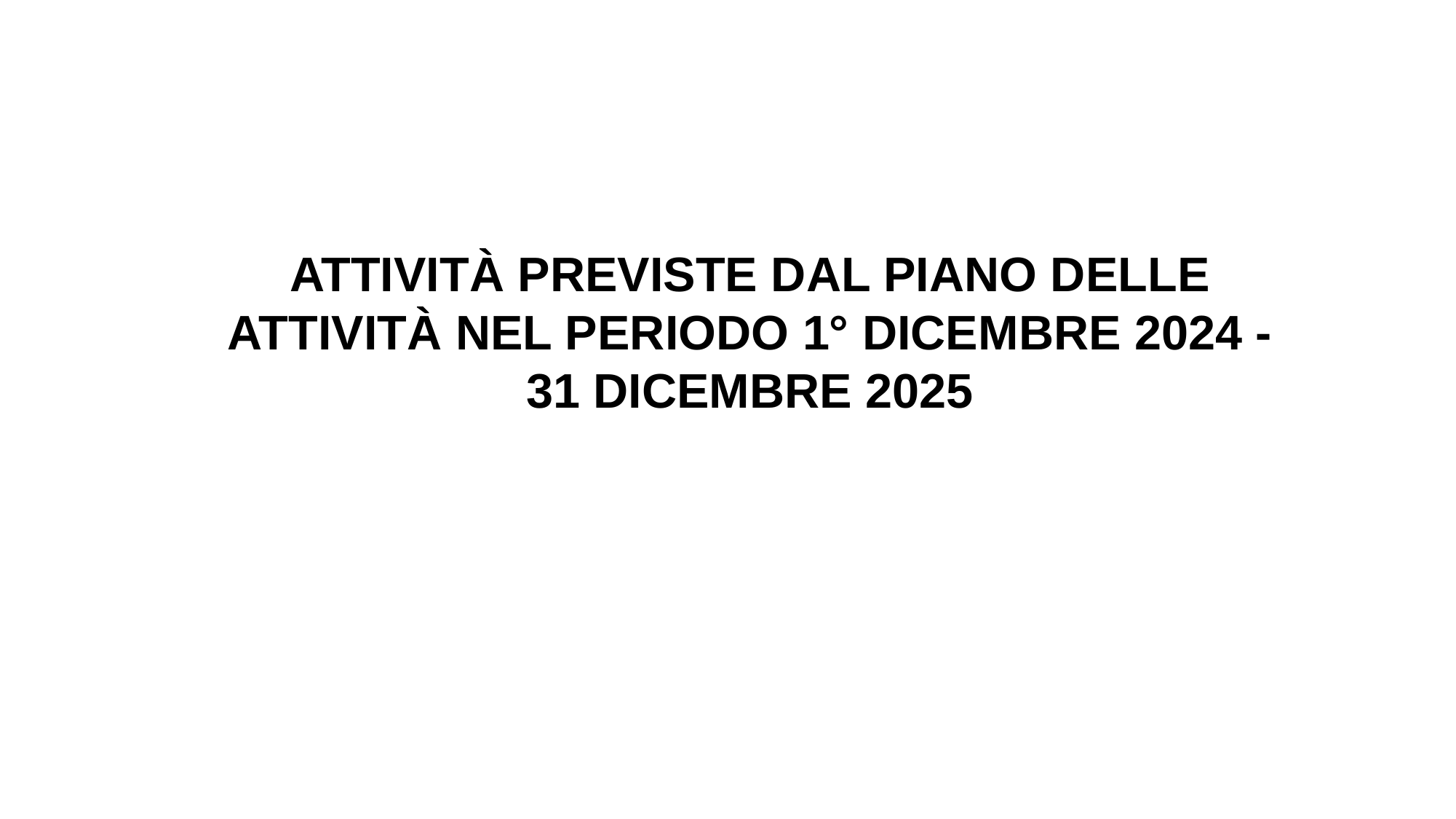

ATTIVITÀ PREVISTE DAL PIANO DELLE ATTIVITÀ NEL PERIODO 1° DICEMBRE 2024 - 31 DICEMBRE 2025